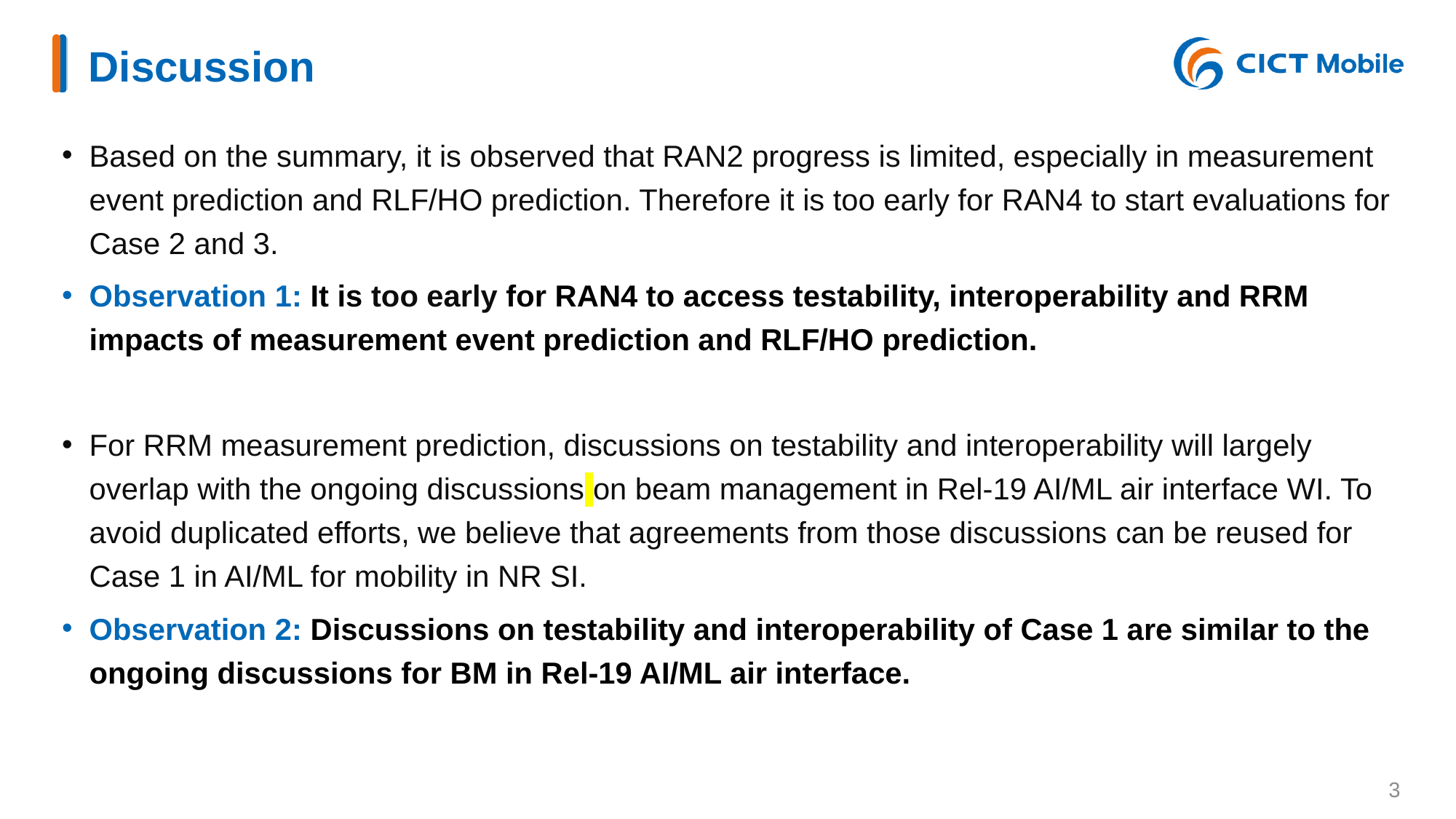

# Discussion
Based on the summary, it is observed that RAN2 progress is limited, especially in measurement event prediction and RLF/HO prediction. Therefore it is too early for RAN4 to start evaluations for Case 2 and 3.
Observation 1: It is too early for RAN4 to access testability, interoperability and RRM impacts of measurement event prediction and RLF/HO prediction.

For RRM measurement prediction, discussions on testability and interoperability will largely overlap with the ongoing discussions on beam management in Rel-19 AI/ML air interface WI. To avoid duplicated efforts, we believe that agreements from those discussions can be reused for Case 1 in AI/ML for mobility in NR SI.
Observation 2: Discussions on testability and interoperability of Case 1 are similar to the ongoing discussions for BM in Rel-19 AI/ML air interface.
3